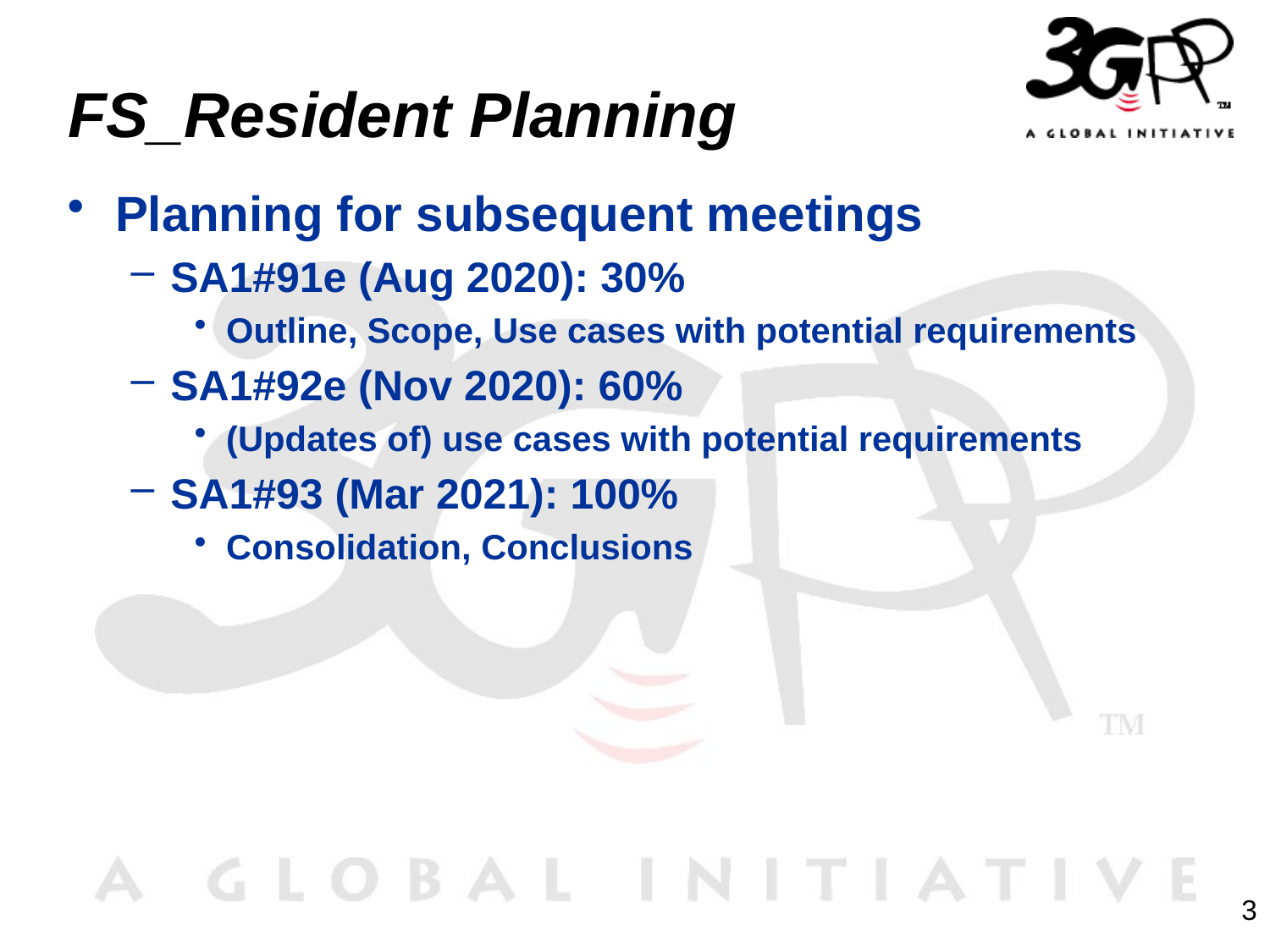

# FS_Resident Planning
Planning for subsequent meetings
SA1#91e (Aug 2020): 30%
Outline, Scope, Use cases with potential requirements
SA1#92e (Nov 2020): 60%
(Updates of) use cases with potential requirements
SA1#93 (Mar 2021): 100%
Consolidation, Conclusions
3